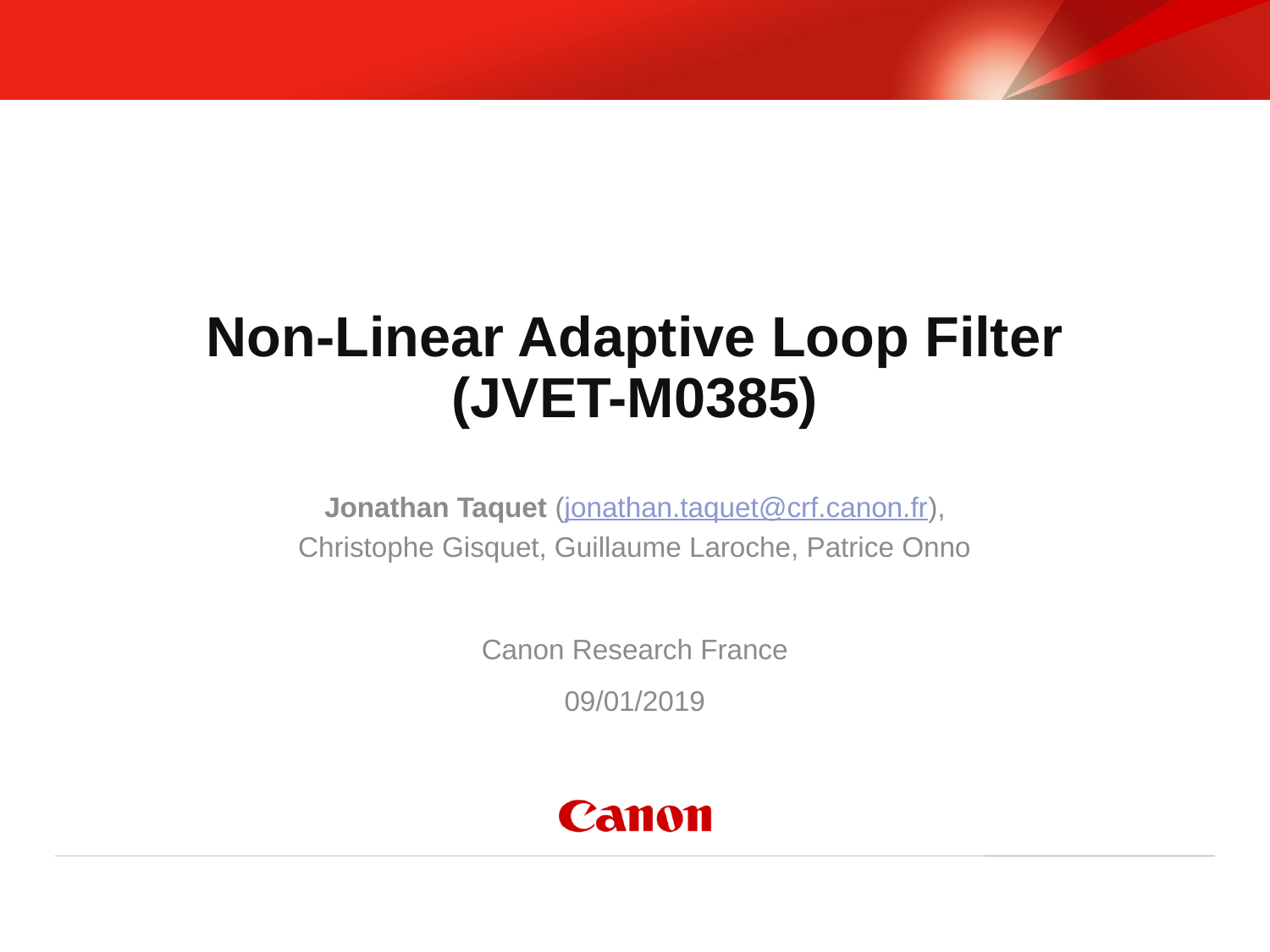

# Non-Linear Adaptive Loop Filter (JVET-M0385)
Jonathan Taquet (jonathan.taquet@crf.canon.fr),
Christophe Gisquet, Guillaume Laroche, Patrice Onno

Canon Research France
09/01/2019
Canon Research Centre France S.A.S.